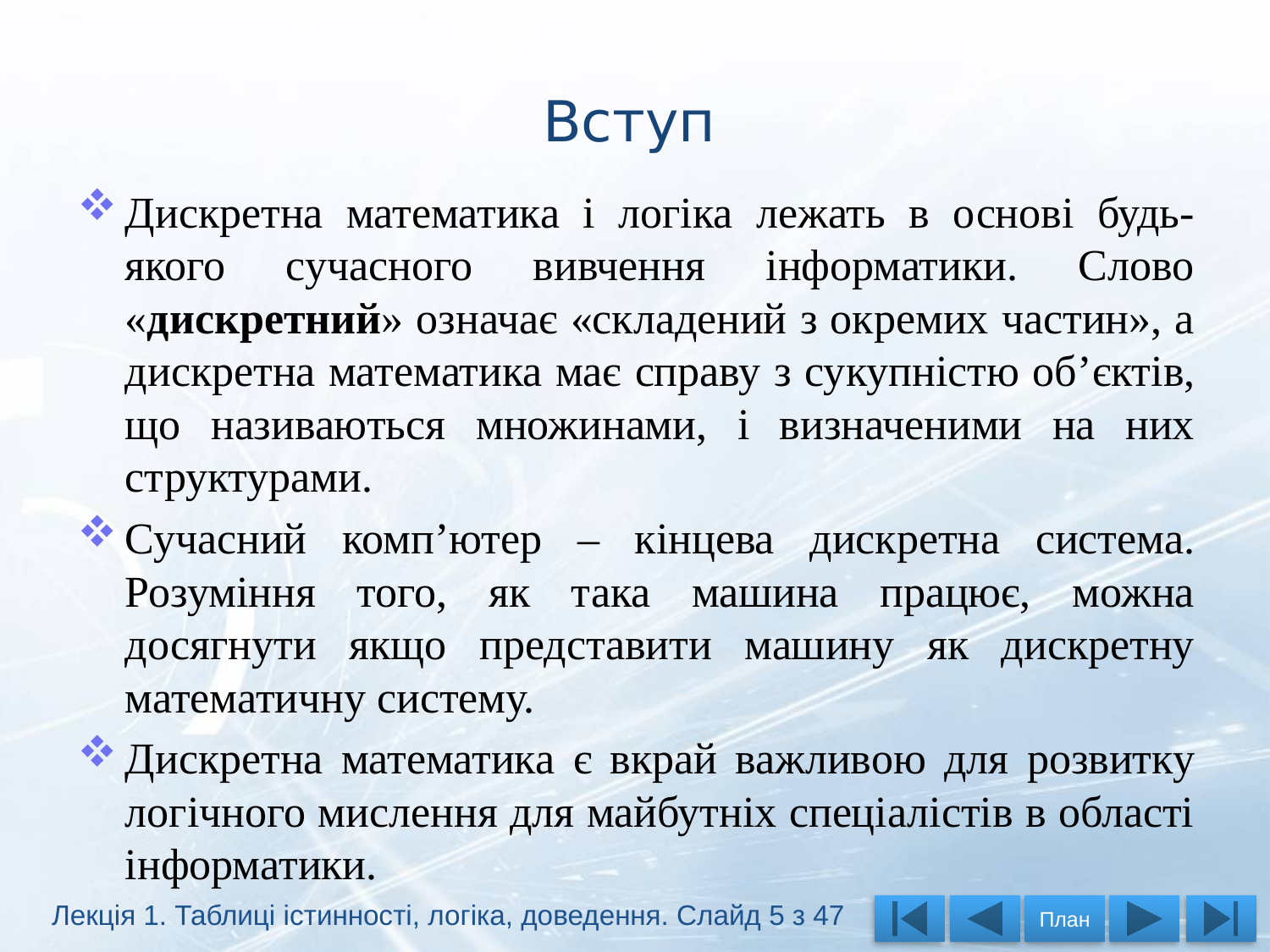

# Вступ
Дискретна математика і логіка лежать в основі будь-якого сучасного вивчення інформатики. Слово «дискретний» означає «складений з окремих частин», а дискретна математика має справу з сукупністю об’єктів, що називаються множинами, і визначеними на них структурами.
Сучасний комп’ютер – кінцева дискретна система. Розуміння того, як така машина працює, можна досягнути якщо представити машину як дискретну математичну систему.
Дискретна математика є вкрай важливою для розвитку логічного мислення для майбутніх спеціалістів в області інформатики.
Лекція 1. Таблиці істинності, логіка, доведення. Слайд 5 з 47

План